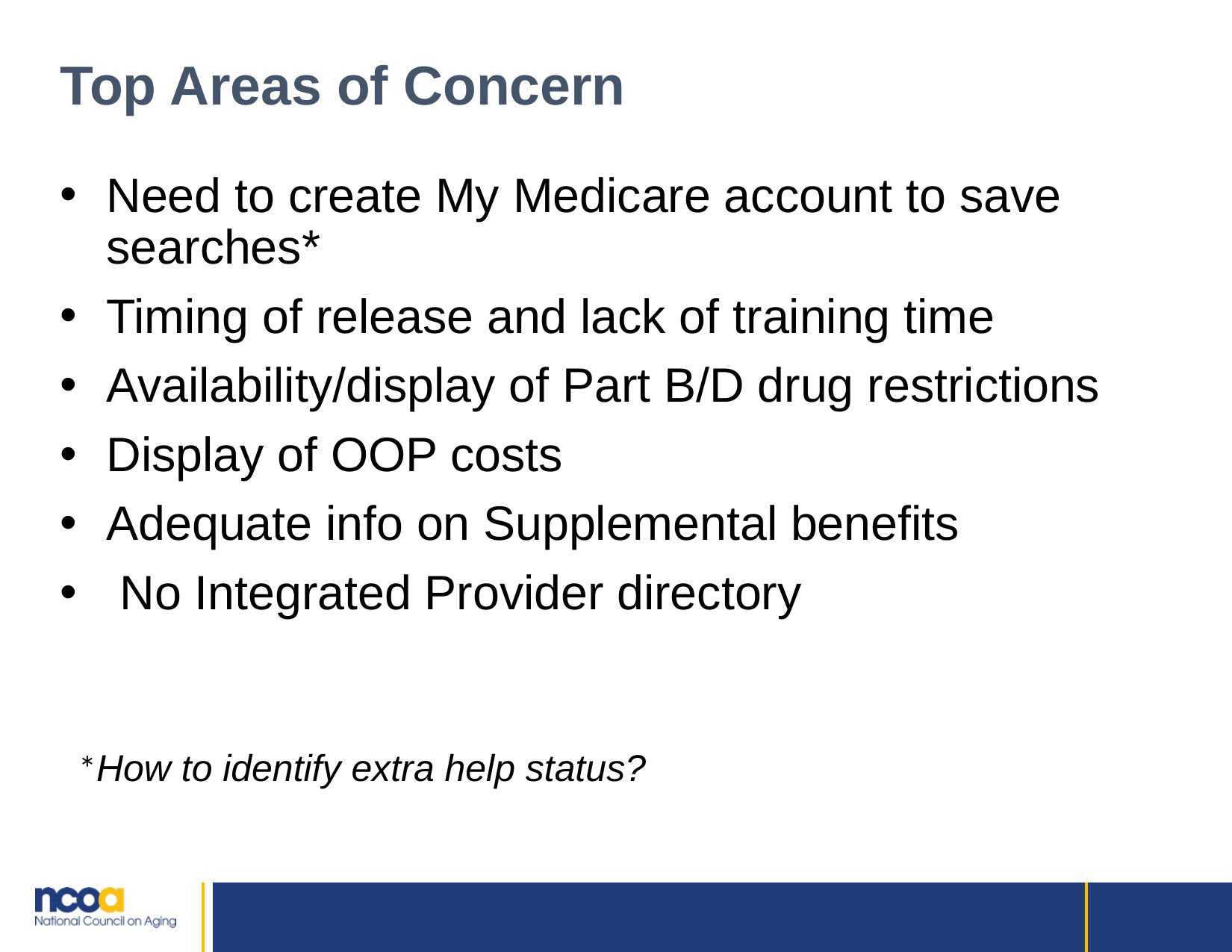

# Top Areas of Concern
Need to create My Medicare account to save searches*
Timing of release and lack of training time
Availability/display of Part B/D drug restrictions
Display of OOP costs
Adequate info on Supplemental benefits
 No Integrated Provider directory

*How to identify extra help status?